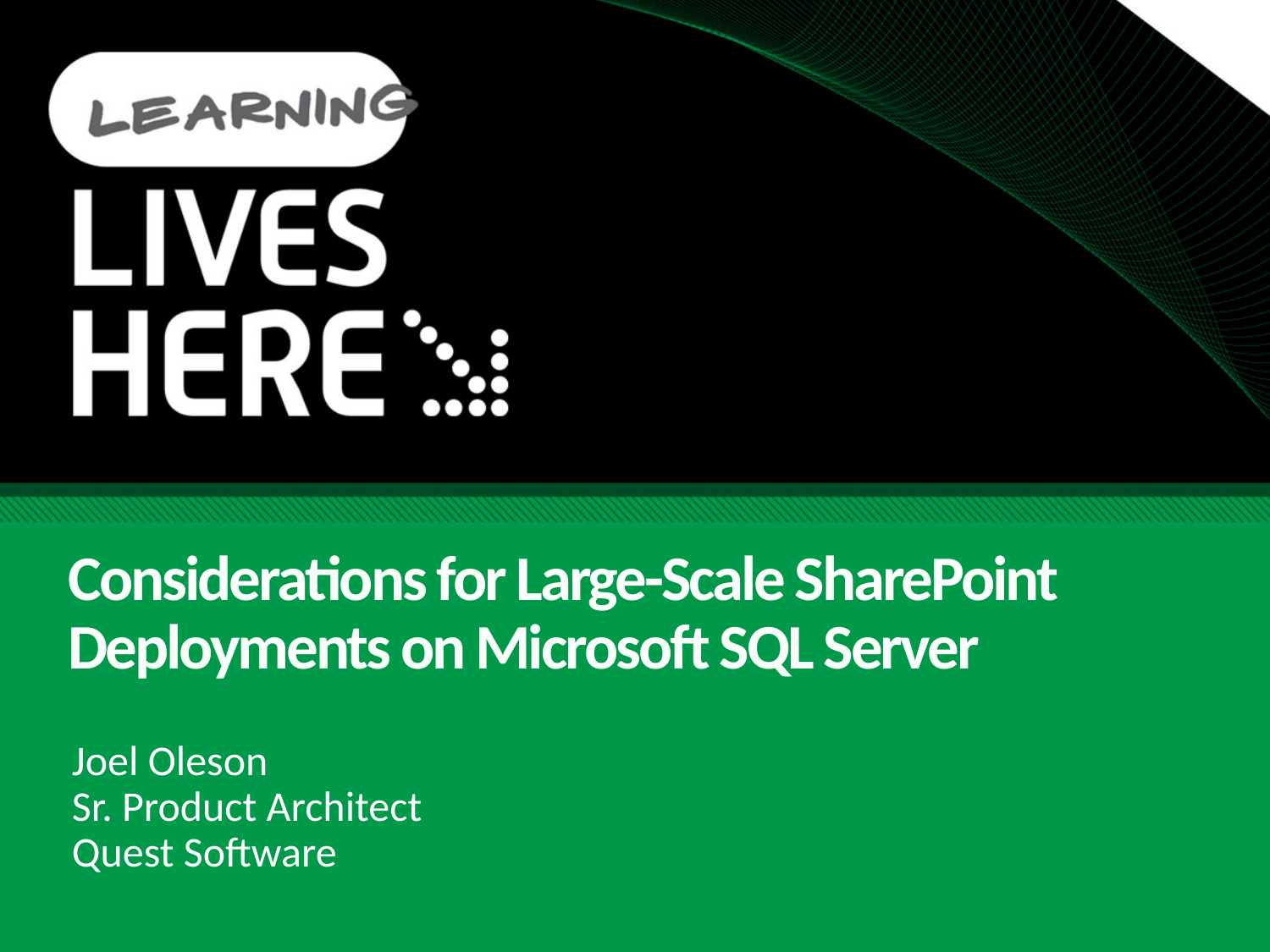

# Considerations for Large-Scale SharePoint Deployments on Microsoft SQL Server
Joel Oleson
Sr. Product Architect
Quest Software